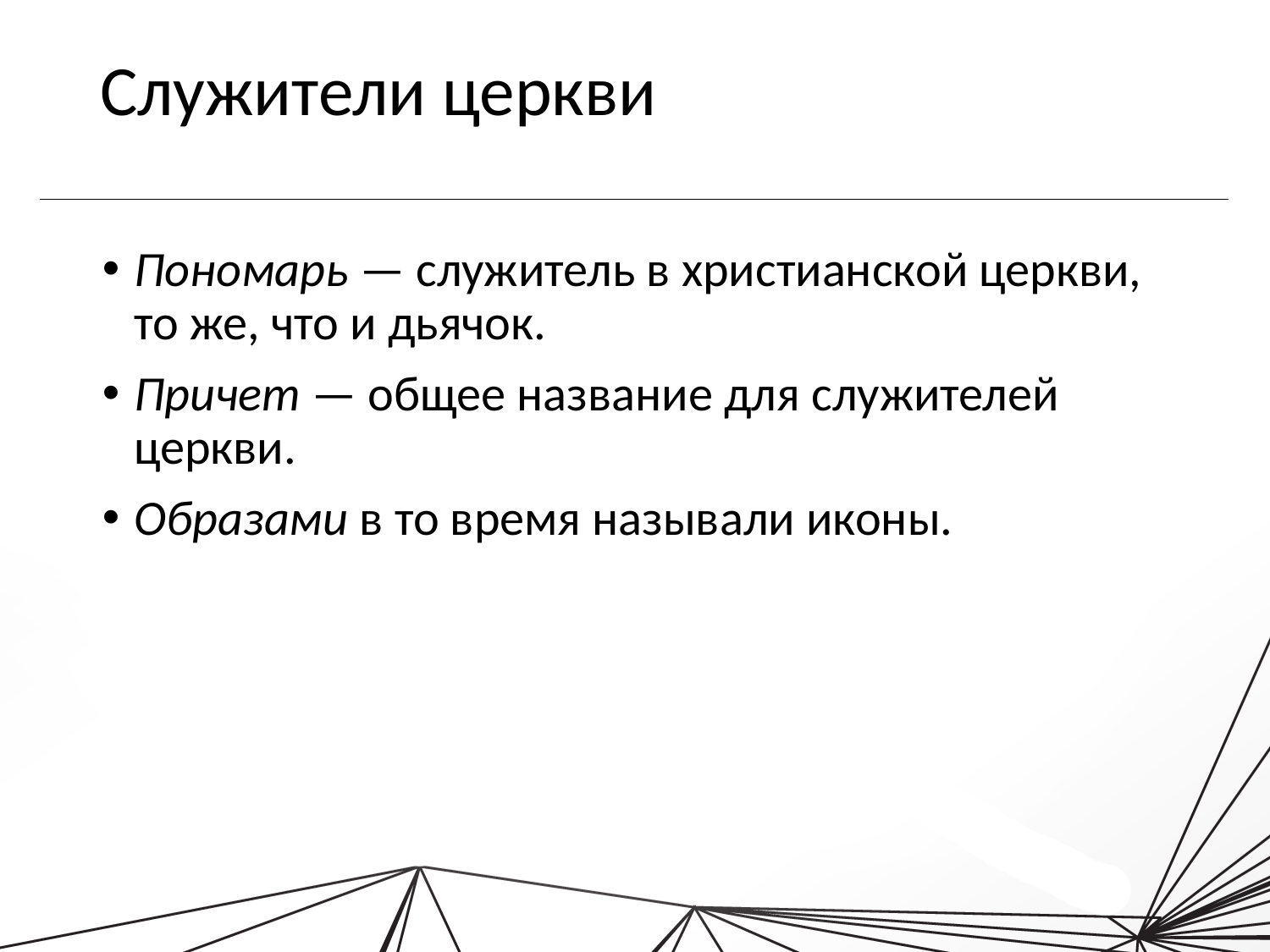

# Служители церкви
Пономарь — служитель в христианской церкви, то же, что и дьячок.
Причет — общее название для служителей церкви.
Образами в то время называли иконы.